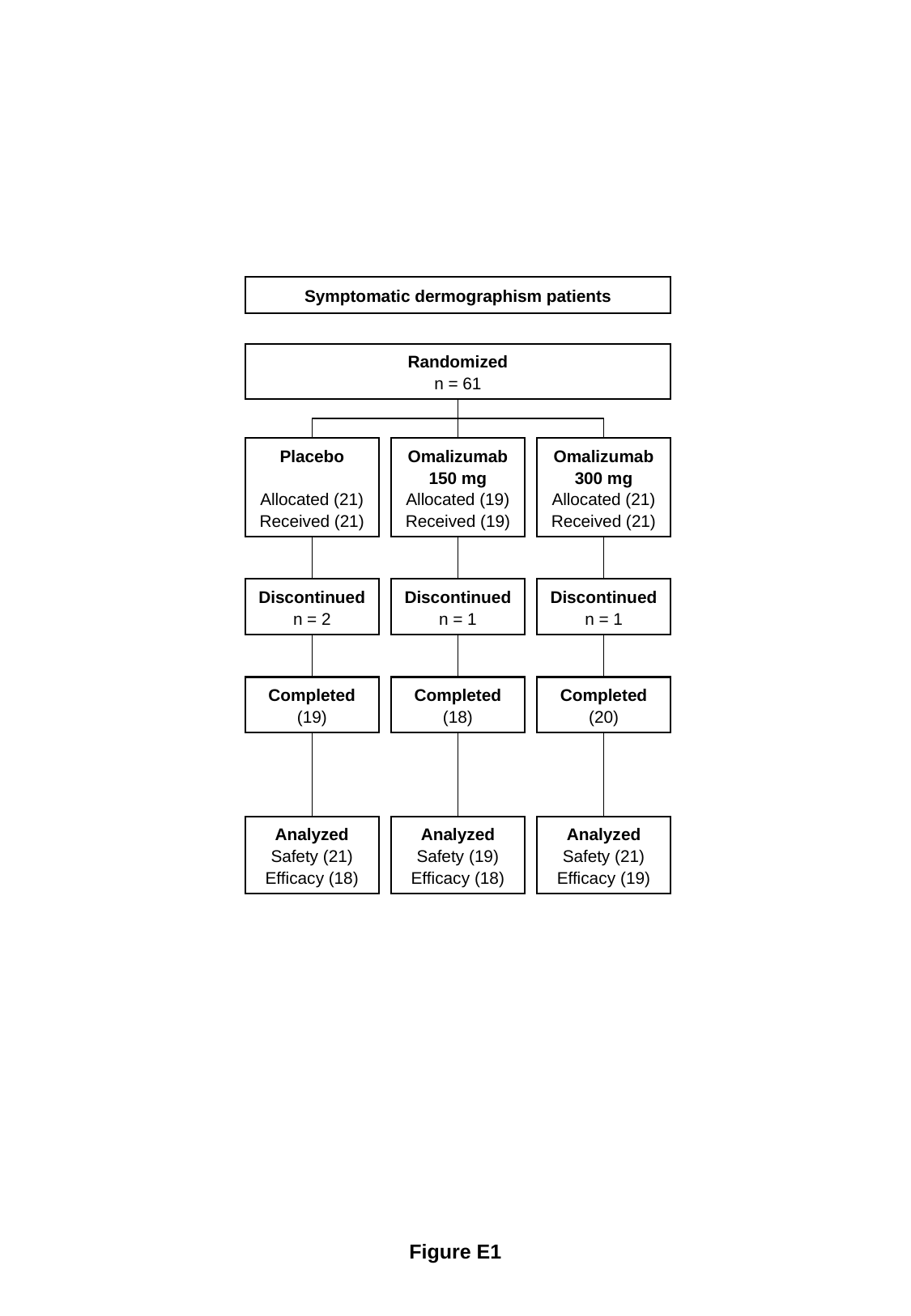

Symptomatic dermographism patients
Randomized
n = 61
Placebo
Allocated (21)
Received (21)
Omalizumab 150 mg
Allocated (19) Received (19)
Omalizumab 300 mg
Allocated (21)
Received (21)
Discontinued
n = 2
Discontinued
n = 1
Discontinued
n = 1
Completed
(19)
Completed
(18)
Completed
(20)
Analyzed
Safety (21)
Efficacy (18)
Analyzed
Safety (19)
Efficacy (18)
Analyzed
Safety (21) Efficacy (19)
Figure E1